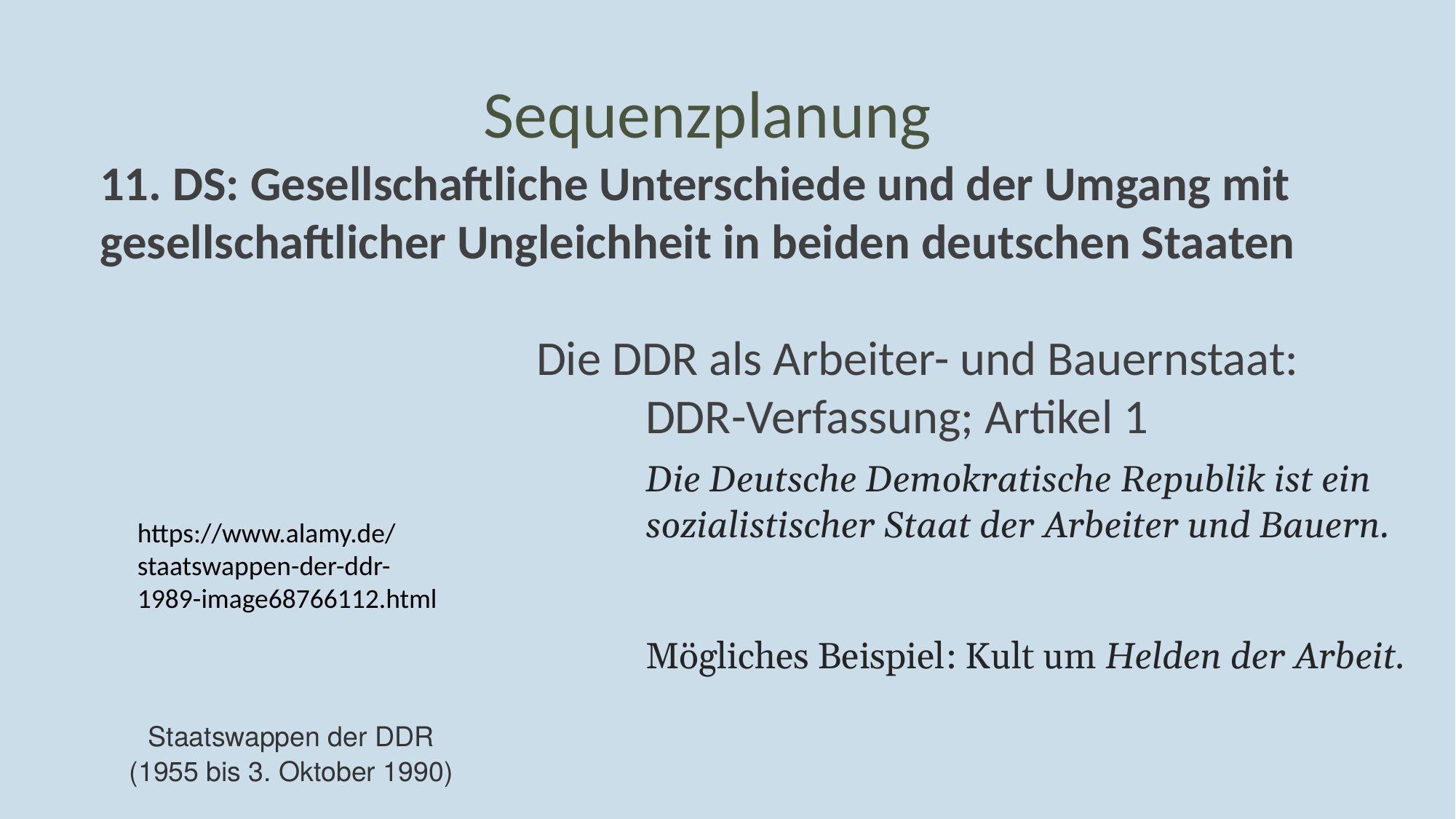

Sequenzplanung
11. DS: Gesellschaftliche Unterschiede und der Umgang mit gesellschaftlicher Ungleichheit in beiden deutschen Staaten

                                        Die DDR als Arbeiter- und Bauernstaat:
					DDR-Verfassung; Artikel 1
					Die Deutsche Demokratische Republik ist ein 	   					sozialistischer Staat der Arbeiter und Bauern.

					Mögliches Beispiel: Kult um Helden der Arbeit.
https://www.alamy.de/staatswappen-der-ddr-1989-image68766112.html
Staatswappen der DDR (1955 bis 3. Oktober 1990)